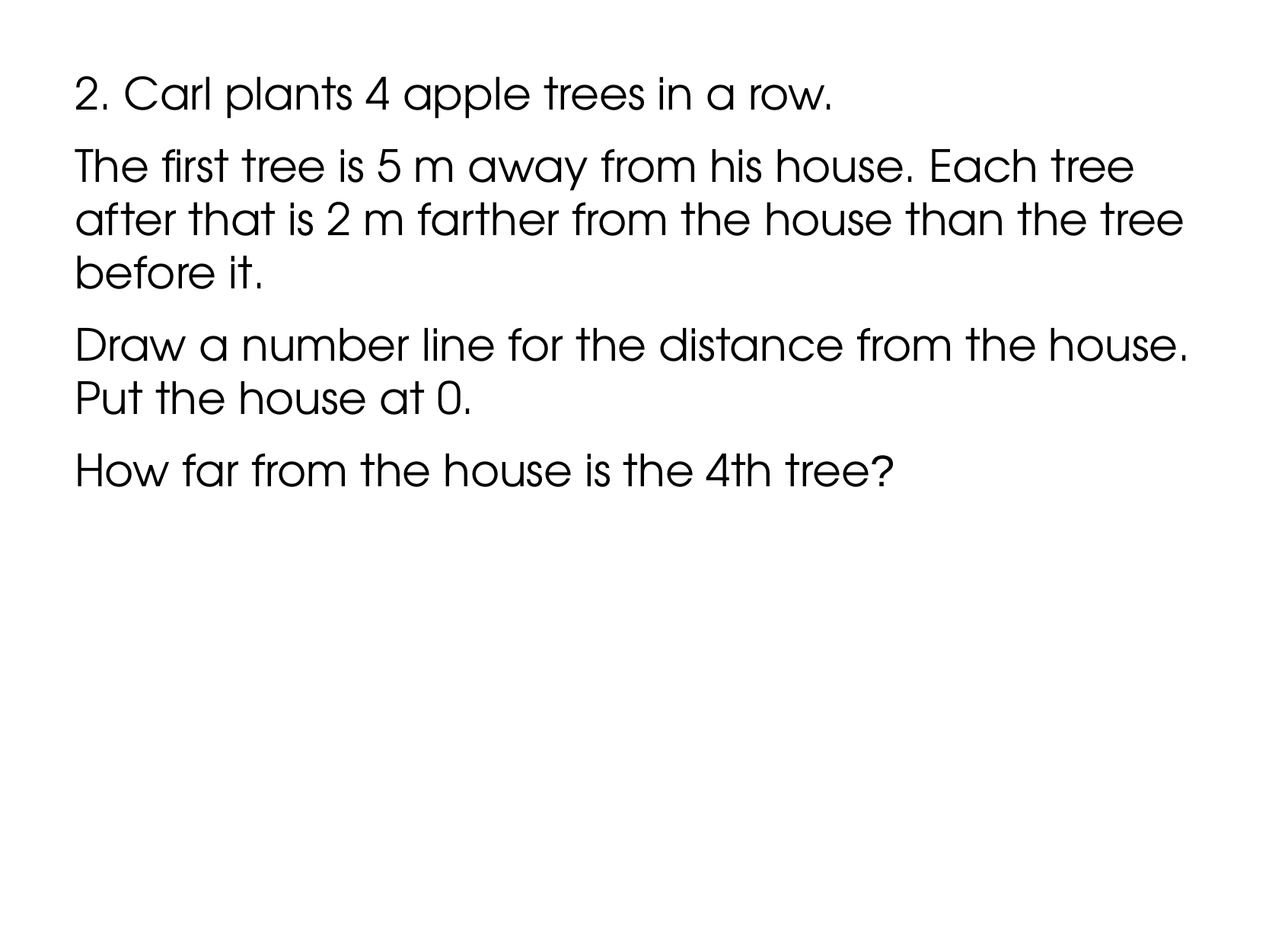

2. Carl plants 4 apple trees in a row.
The first tree is 5 m away from his house. Each tree
after that is 2 m farther from the house than the tree
before it.
Draw a number line for the distance from the house.
Put the house at 0.
How far from the house is the 4th tree?